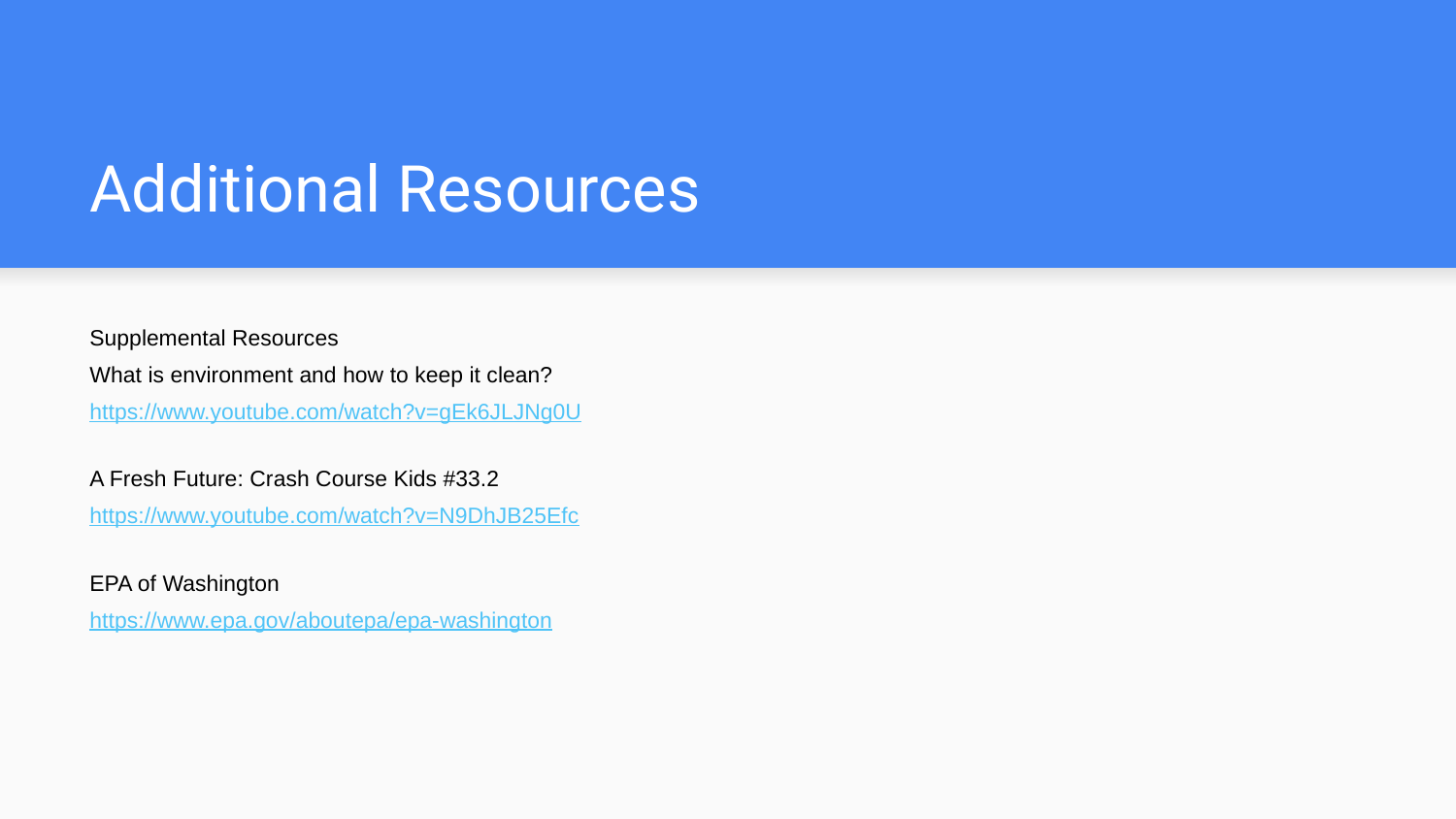

# Additional Resources
Supplemental Resources
What is environment and how to keep it clean?
https://www.youtube.com/watch?v=gEk6JLJNg0U

A Fresh Future: Crash Course Kids #33.2
https://www.youtube.com/watch?v=N9DhJB25Efc

EPA of Washington
https://www.epa.gov/aboutepa/epa-washington